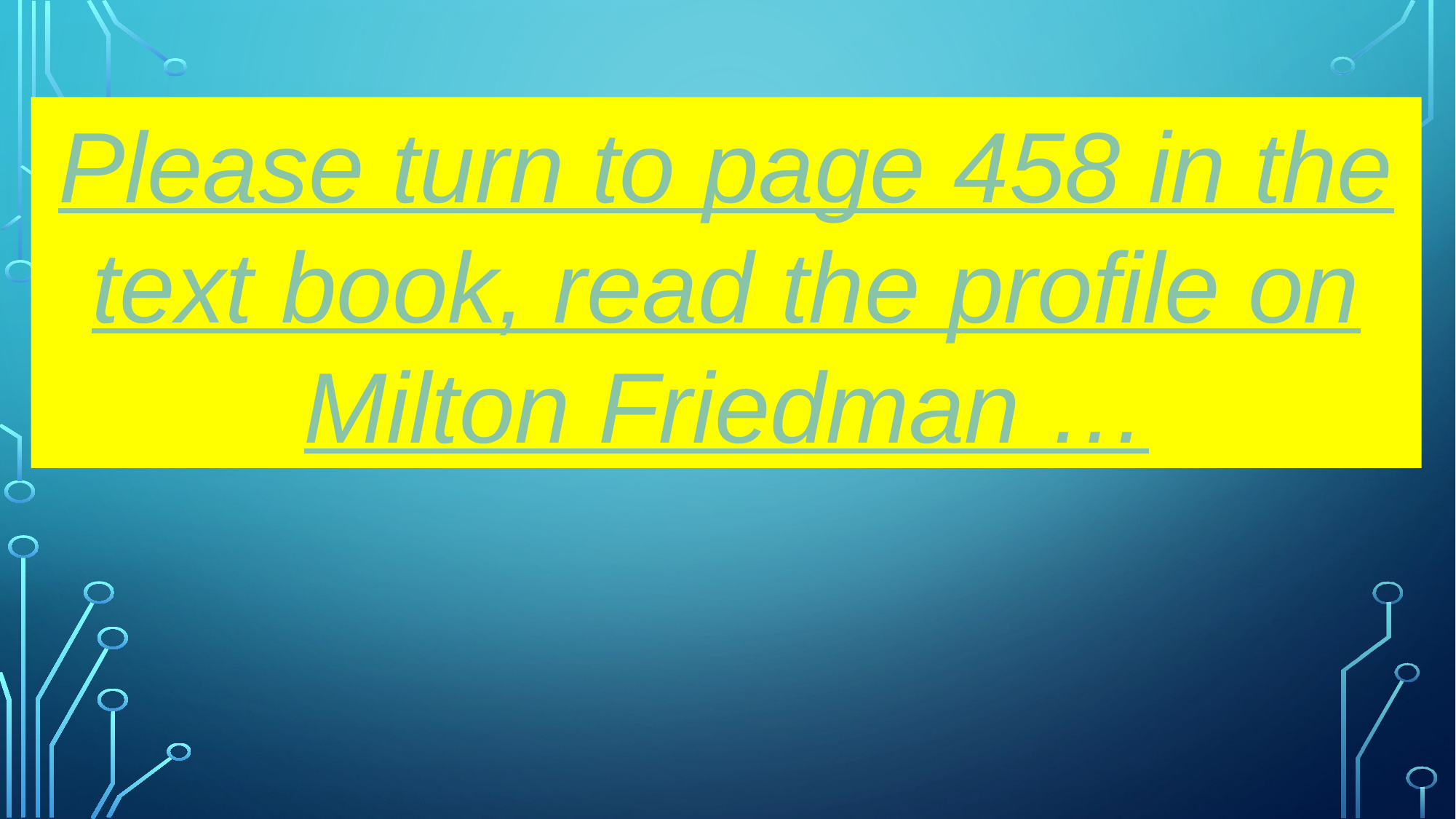

Please turn to page 458 in the text book, read the profile on Milton Friedman …